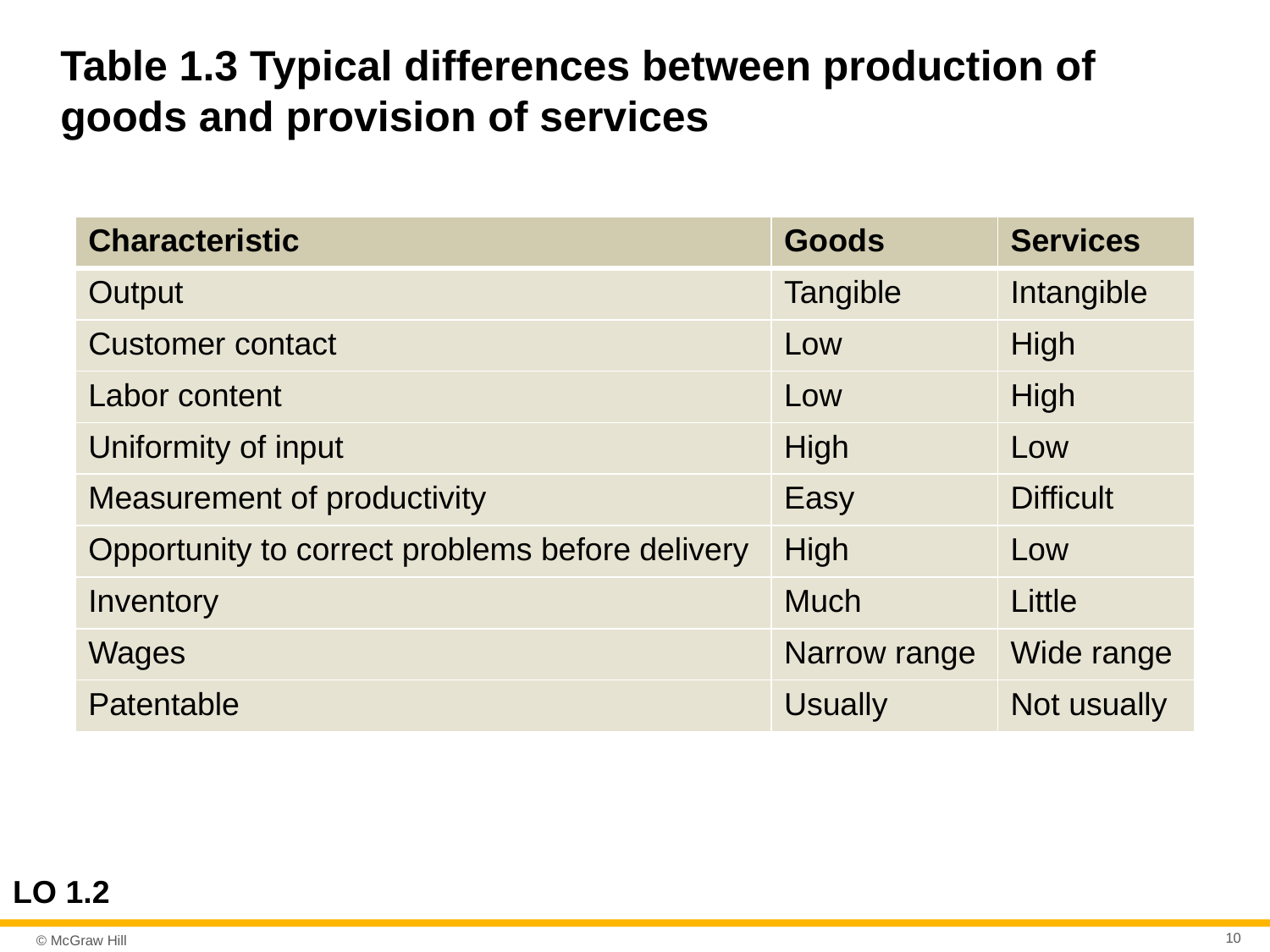

# Table 1.3 Typical differences between production of goods and provision of services
| Characteristic | Goods | Services |
| --- | --- | --- |
| Output | Tangible | Intangible |
| Customer contact | Low | High |
| Labor content | Low | High |
| Uniformity of input | High | Low |
| Measurement of productivity | Easy | Difficult |
| Opportunity to correct problems before delivery | High | Low |
| Inventory | Much | Little |
| Wages | Narrow range | Wide range |
| Patentable | Usually | Not usually |
LO 1.2